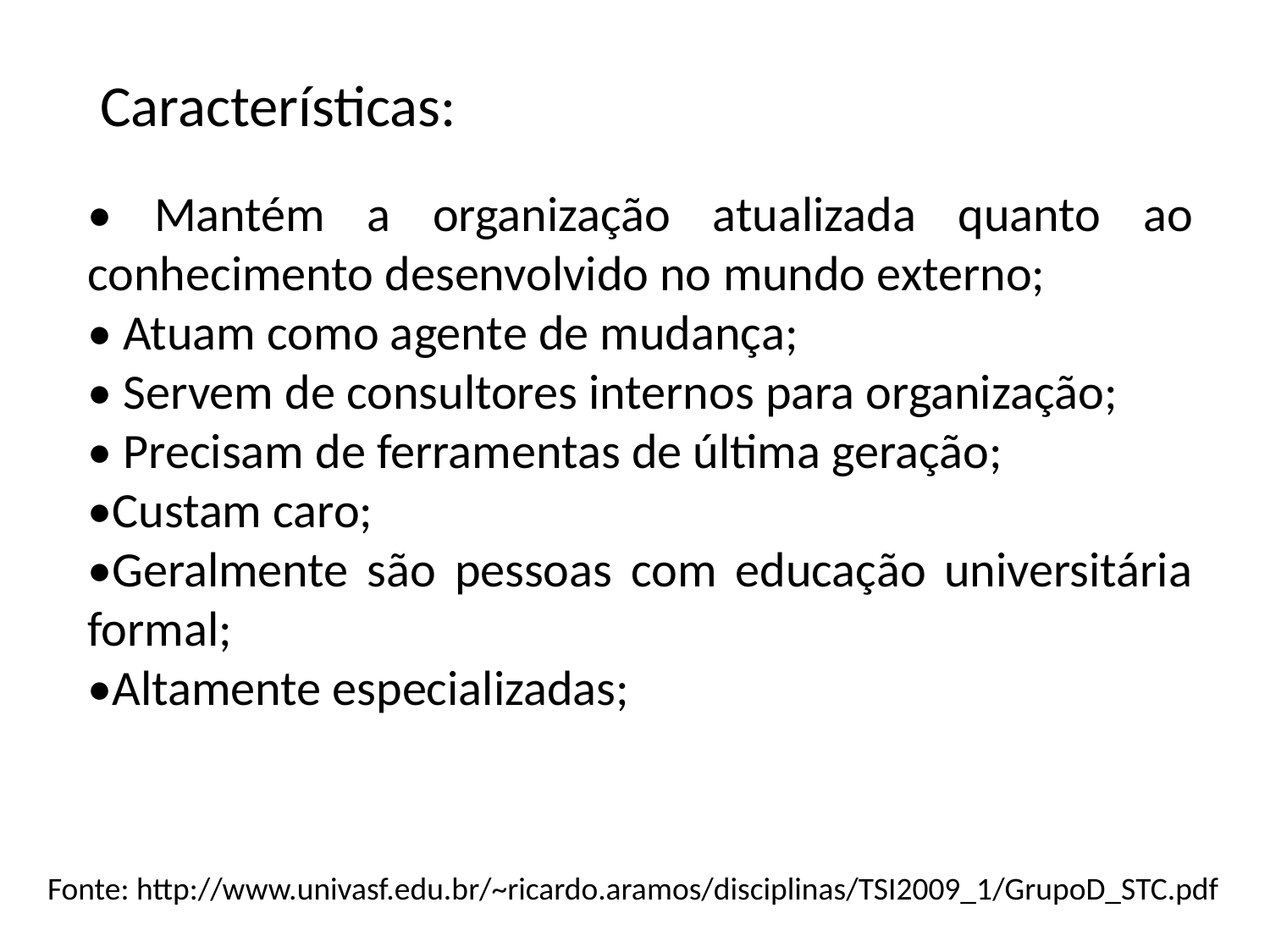

# Características:
• Mantém a organização atualizada quanto ao conhecimento desenvolvido no mundo externo;
• Atuam como agente de mudança;
• Servem de consultores internos para organização;
• Precisam de ferramentas de última geração;
•Custam caro;
•Geralmente são pessoas com educação universitária formal;
•Altamente especializadas;
Fonte: http://www.univasf.edu.br/~ricardo.aramos/disciplinas/TSI2009_1/GrupoD_STC.pdf